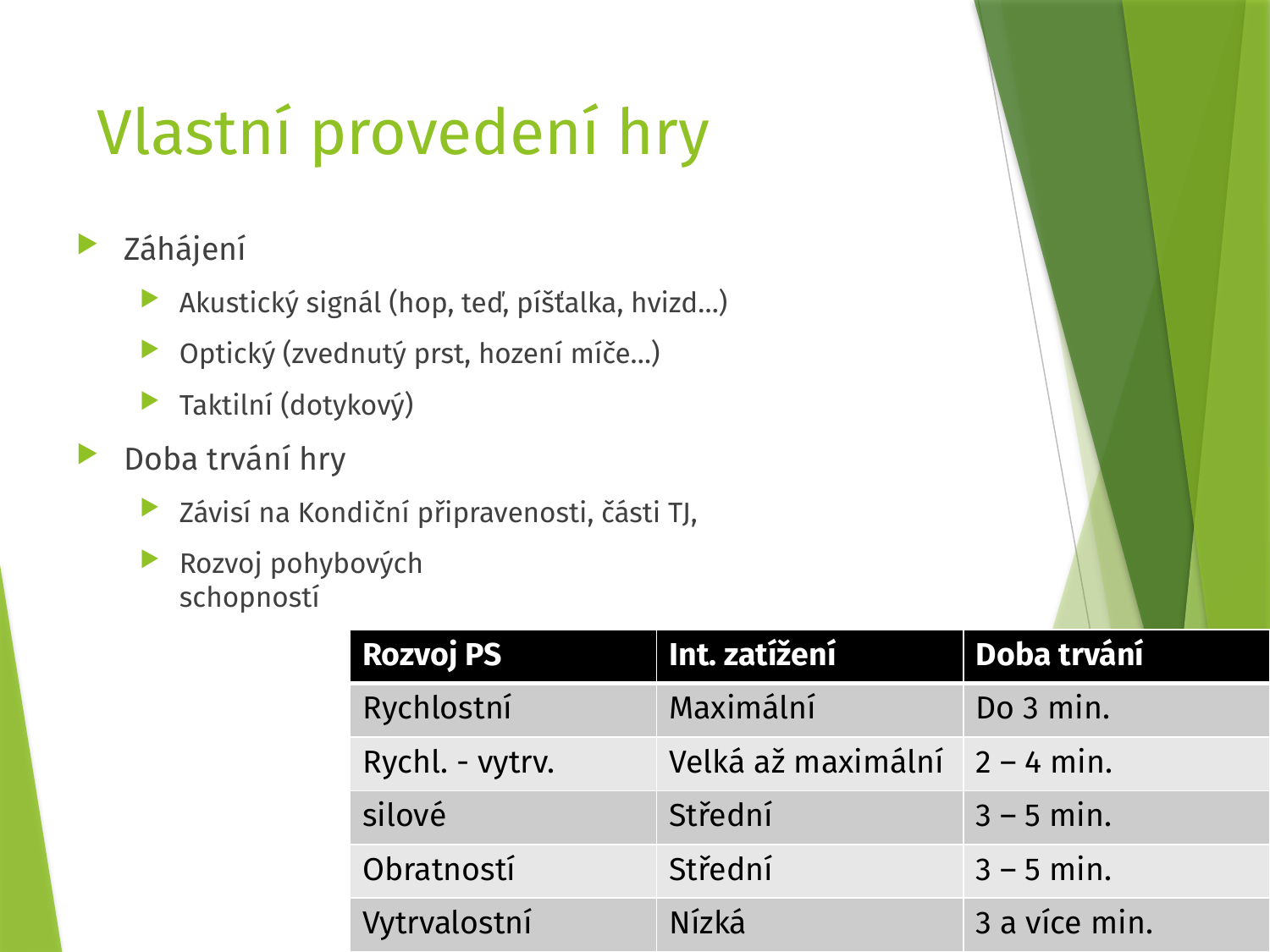

# Vlastní provedení hry
Záhájení
Akustický signál (hop, teď, píšťalka, hvizd…)
Optický (zvednutý prst, hození míče…)
Taktilní (dotykový)
Doba trvání hry
Závisí na Kondiční připravenosti, části TJ,
Rozvoj pohybových
schopností

| Rozvoj PS | Int. zatížení | Doba trvání |
| --- | --- | --- |
| Rychlostní | Maximální | Do 3 min. |
| Rychl. - vytrv. | Velká až maximální | 2 – 4 min. |
| silové | Střední | 3 – 5 min. |
| Obratností | Střední | 3 – 5 min. |
| Vytrvalostní | Nízká | 3 a více min. |